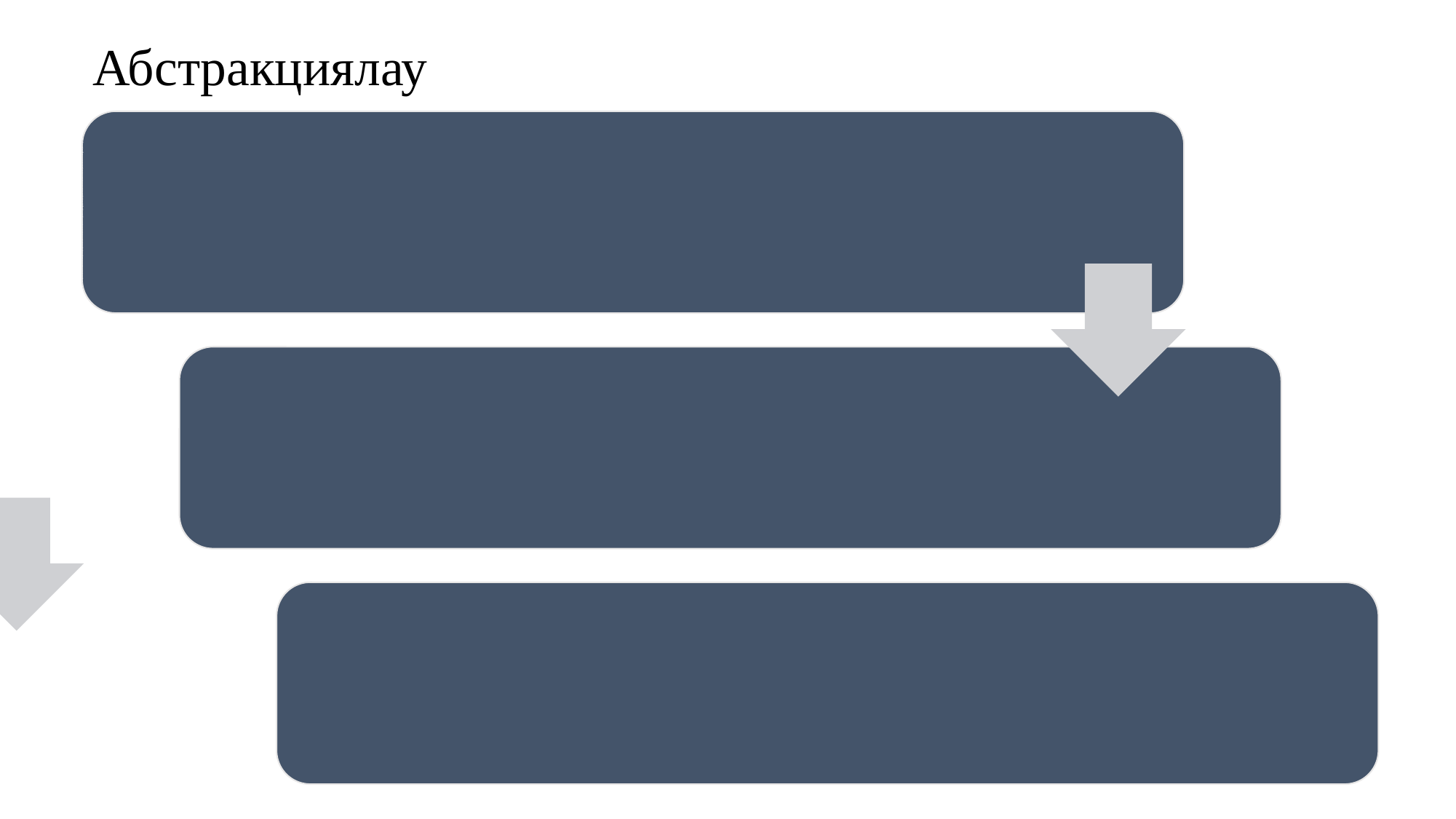

# Абстракциялау
Қысқаша талдау абстракцияның ең іргелі когнитивтік логикалық операциялардың бірі екенін растауға мүмкіндік береді. Сондықтан ол ғылыми зерттеудің ең маңызды әдісі ретінде әрекет етеді. Абстракциялау әдісімен тығыз байланысты әдіс жалпылау.